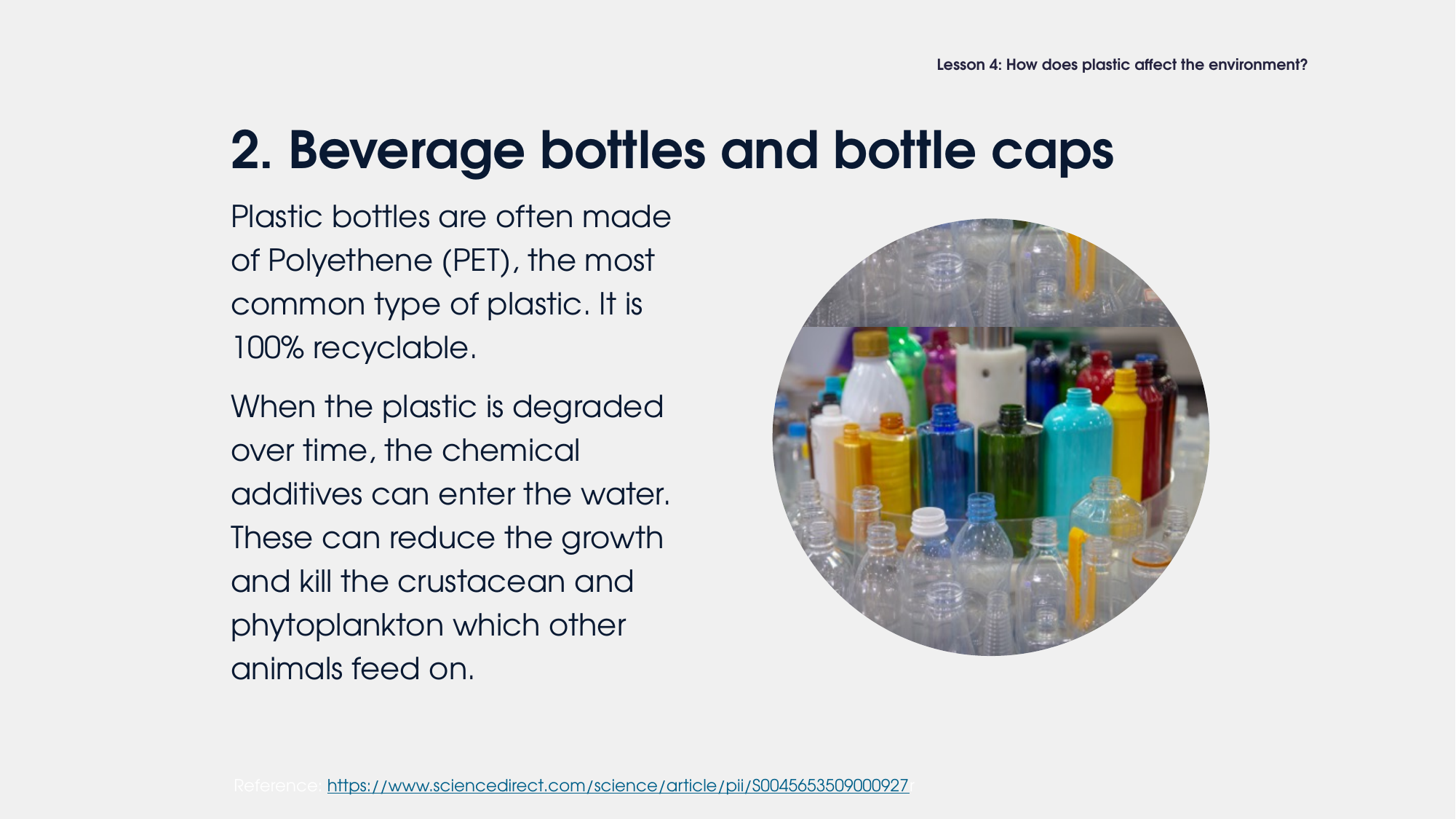

# Lesson 4: How does plastic affect the environment?
2. Beverage bottles and bottle caps
Plastic bottles are often made of Polyethene (PET), the most common type of plastic. It is 100% recyclable.
When the plastic is degraded over time, the chemical additives can enter the water. These can reduce the growth and kill the crustacean and phytoplankton which other animals feed on.

Reference: https://www.sciencedirect.com/science/article/pii/S0045653509000927r